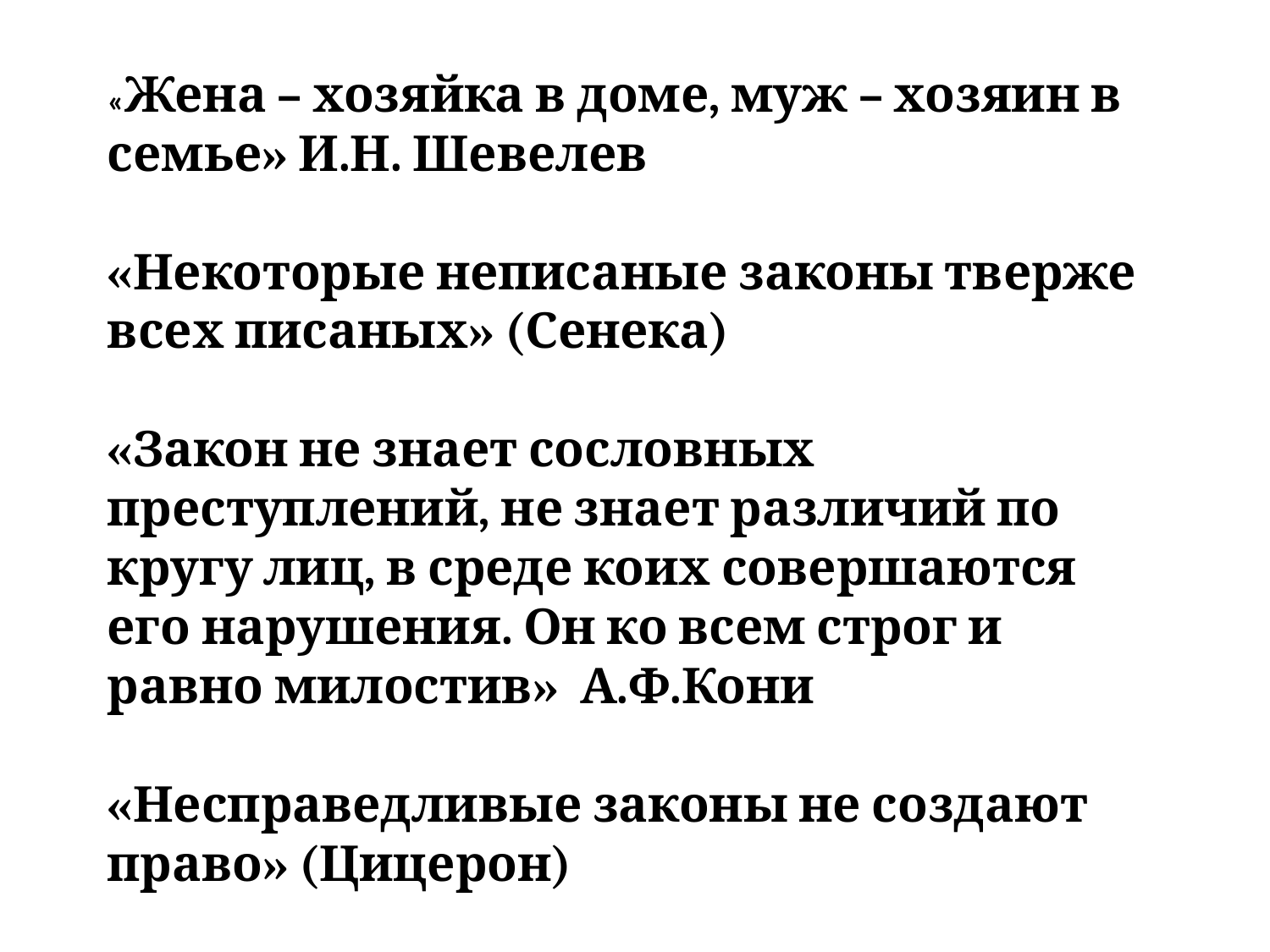

«Жена – хозяйка в доме, муж – хозяин в семье» И.Н. Шевелев

«Некоторые неписаные законы тверже всех писаных» (Сенека)

«Закон не знает сословных преступлений, не знает различий по кругу лиц, в среде коих совершаются его нарушения. Он ко всем строг и равно милостив»  А.Ф.Кони

«Несправедливые законы не создают право» (Цицерон)